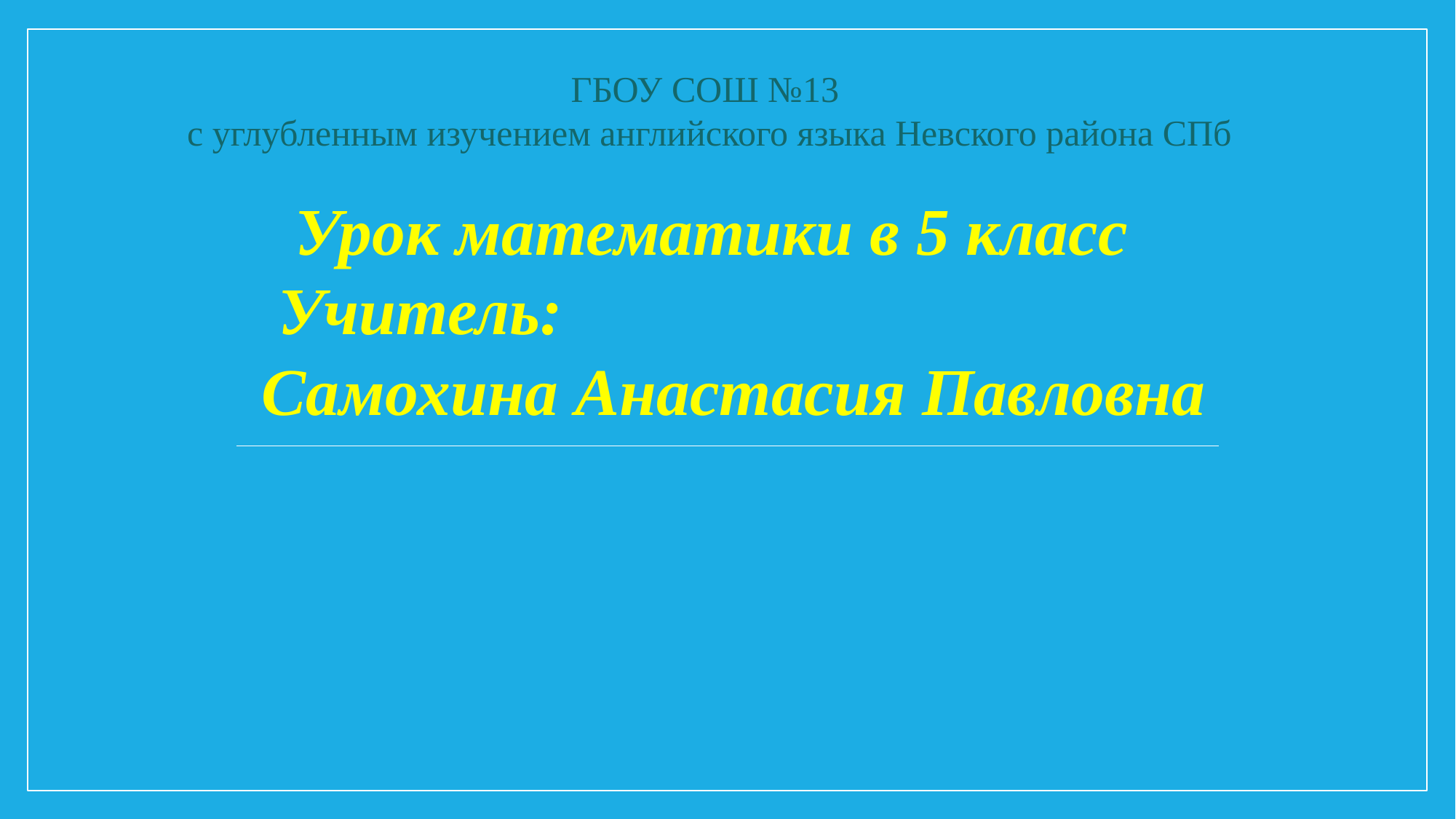

ГБОУ СОШ №13
с углубленным изучением английского языка Невского района СПб
          Урок математики в 5 класс
         Учитель:
        Самохина Анастасия Павловна